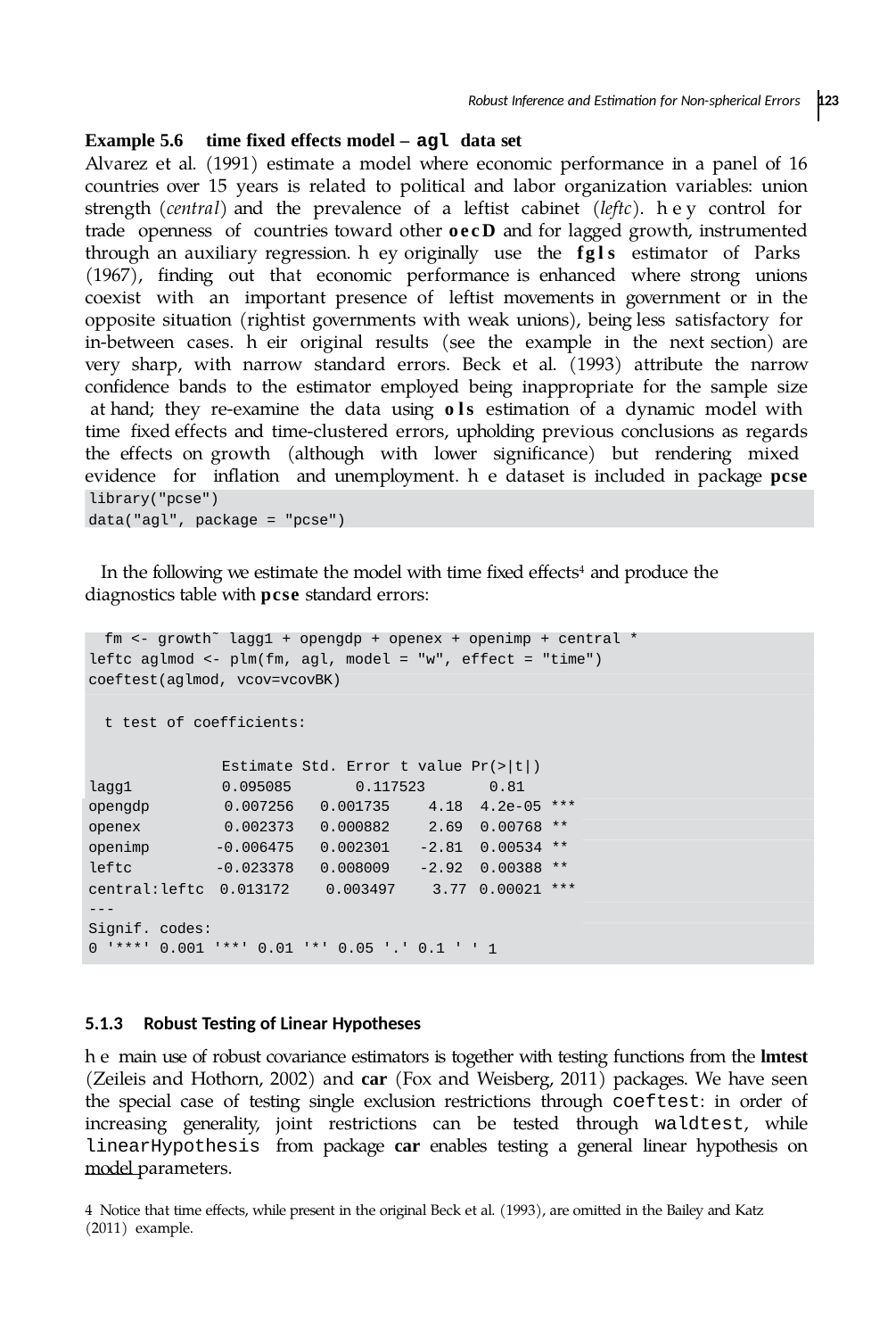

Robust Inference and Estimation for Non-spherical Errors  123

Example 5.6  time fixed effects model – agl data set
Alvarez et al. (1991) estimate a model where economic performance in a panel of 16 countries over 15 years is related to political and labor organization variables: union strength (central) and  the  prevalence  of  a  leftist  cabinet  (leftc).  hey  control  for  trade  openness  of  countries toward other oecd and for lagged growth, instrumented through an auxiliary regression. hey originally  use  the  fgls  estimator  of  Parks  (1967),  ﬁnding  out  that  economic  performance is enhanced  where strong  unions coexist  with  an  important presence of  leftist movements in government or in the opposite situation (rightist governments with weak unions), being less  satisfactory  for  in-between  cases.  heir  original  results  (see  the  example  in  the  next section) are very sharp, with narrow standard errors. Beck et al. (1993) attribute the narrow conﬁdence  bands  to  the  estimator  employed  being  inappropriate  for  the  sample  size  at hand;  they  re-examine  the  data  using  ols  estimation  of  a  dynamic  model  with  time  ﬁxed effects and time-clustered errors, upholding previous conclusions as regards the effects on growth  (although  with  lower  signiﬁcance)  but  rendering  mixed  evidence  for  inflation  and unemployment. he dataset is included in package pcse (Bailey and Katz, 2011):

library("pcse")
data("agl", package = "pcse")
In the following we estimate the model with time ﬁxed effects4 and produce the diagnostics table with pcse standard errors:

fm <- growth ̃ lagg1 + opengdp + openex + openimp + central * leftc aglmod <- plm(fm, agl, model = "w", effect = "time") coeftest(aglmod, vcov=vcovBK)

t test of coefficients:

Estimate Std. Error t value Pr(>|t|) 0.095085	0.117523	0.81 0.41935
lagg1
| opengdp | 0.007256 | 0.001735 | 4.18 | 4.2e-05 \*\*\* |
| --- | --- | --- | --- | --- |
| openex | 0.002373 | 0.000882 | 2.69 | 0.00768 \*\* |
| openimp | -0.006475 | 0.002301 | -2.81 | 0.00534 \*\* |
| leftc | -0.023378 | 0.008009 | -2.92 | 0.00388 \*\* |
| central:leftc 0.013172 0.003497 3.77 --- Signif. codes: 0 '\*\*\*' 0.001 '\*\*' 0.01 '\*' 0.05 '.' 0.1 ' |  |  |  | 0.00021 \*\*\* ' 1 |

5.1.3  Robust Testing of Linear Hypotheses
he main use of robust covariance estimators is together with testing functions from the lmtest (Zeileis and Hothorn, 2002) and car (Fox and Weisberg, 2011) packages. We have seen the special case of testing single exclusion restrictions through coeftest: in order of increasing generality, joint restrictions can be tested through waldtest, while linearHypothesis from package car enables testing a general linear hypothesis on model parameters.

4 Notice that time effects, while present in the original Beck et al. (1993), are omitted in the Bailey and Katz (2011) example.